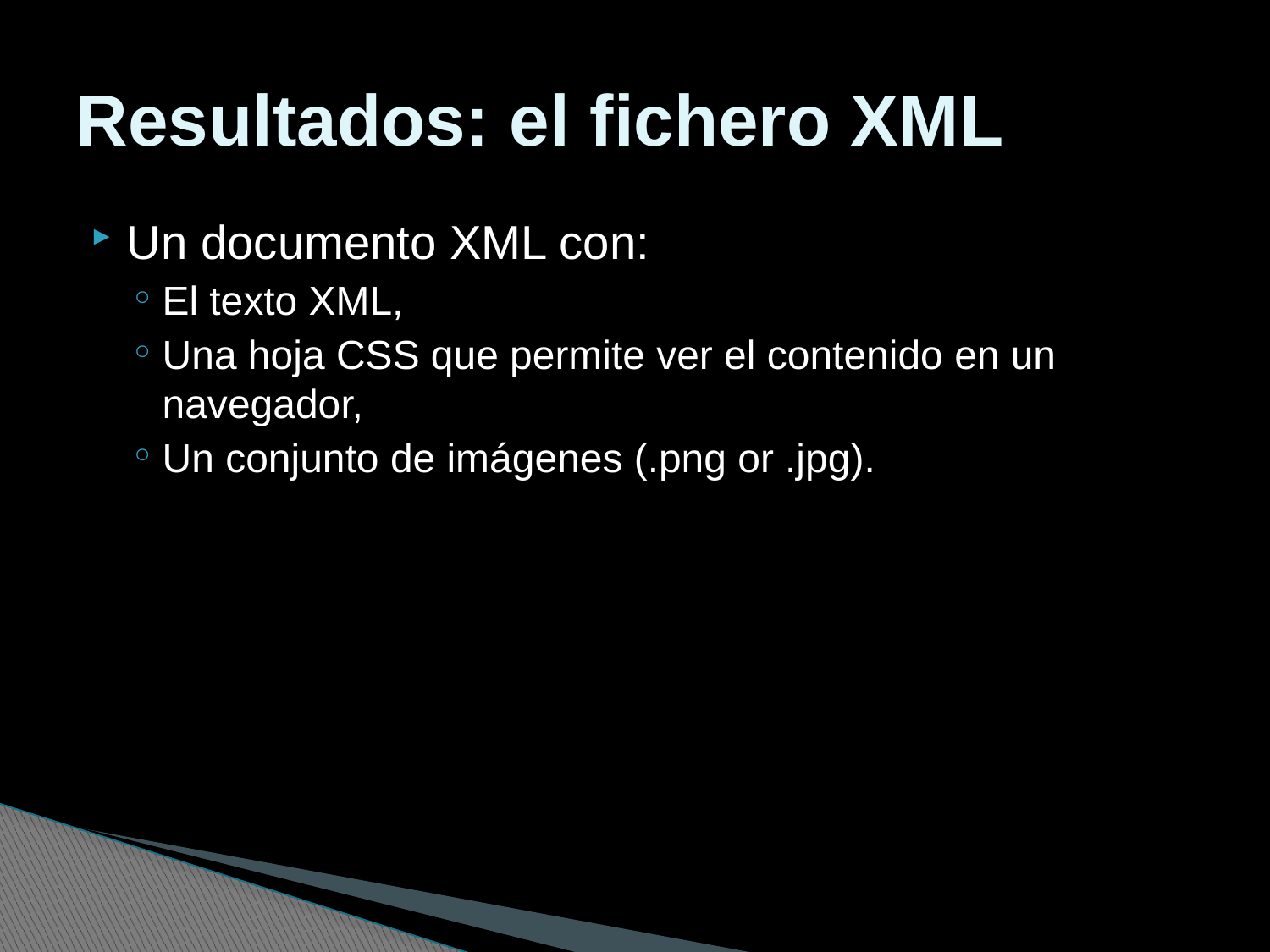

# Resultados: el fichero XML
Un documento XML con:
El texto XML,
Una hoja CSS que permite ver el contenido en un navegador,
Un conjunto de imágenes (.png or .jpg).